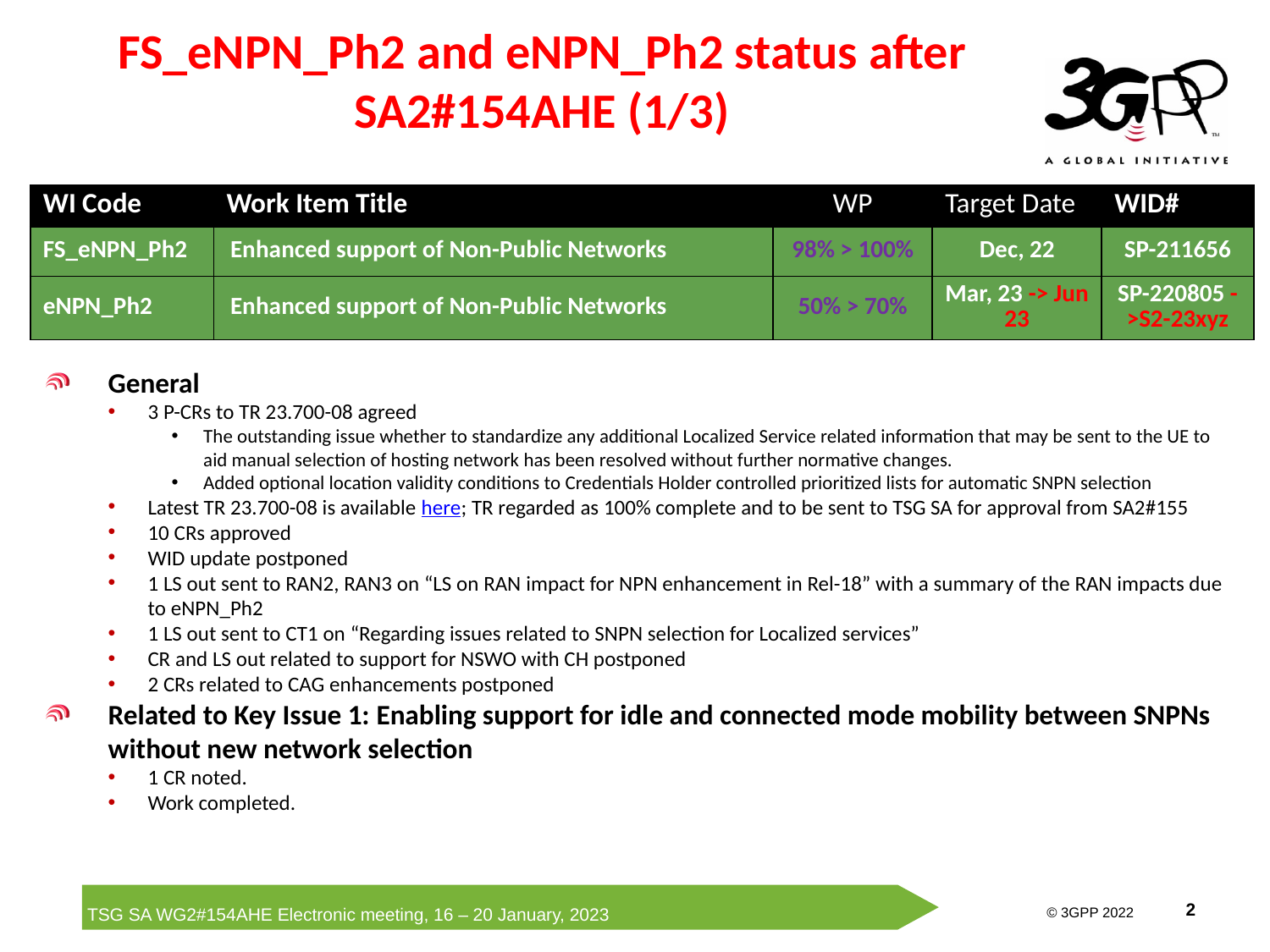

# FS_eNPN_Ph2 and eNPN_Ph2 status after SA2#154AHE (1/3)
| WI Code | Work Item Title | WP | Target Date | WID# |
| --- | --- | --- | --- | --- |
| FS\_eNPN\_Ph2 | Enhanced support of Non-Public Networks | 98% > 100% | Dec, 22 | SP-211656 |
| eNPN\_Ph2 | Enhanced support of Non-Public Networks | 50% > 70% | Mar, 23 -> Jun 23 | SP-220805 ->S2-23xyz |
| WI Code | Work Item Title | WP | Target Date | WID# |
| --- | --- | --- | --- | --- |
| FS\_eNPN\_Ph2 | Enhanced support of Non-Public Networks | 98% > 100% | Dec, 22 | SP-211656 |
General
3 P-CRs to TR 23.700-08 agreed
The outstanding issue whether to standardize any additional Localized Service related information that may be sent to the UE to aid manual selection of hosting network has been resolved without further normative changes.
Added optional location validity conditions to Credentials Holder controlled prioritized lists for automatic SNPN selection
Latest TR 23.700-08 is available here; TR regarded as 100% complete and to be sent to TSG SA for approval from SA2#155
10 CRs approved
WID update postponed
1 LS out sent to RAN2, RAN3 on “LS on RAN impact for NPN enhancement in Rel-18” with a summary of the RAN impacts due to eNPN_Ph2
1 LS out sent to CT1 on “Regarding issues related to SNPN selection for Localized services”
CR and LS out related to support for NSWO with CH postponed
2 CRs related to CAG enhancements postponed
Related to Key Issue 1: Enabling support for idle and connected mode mobility between SNPNs without new network selection
1 CR noted.
Work completed.